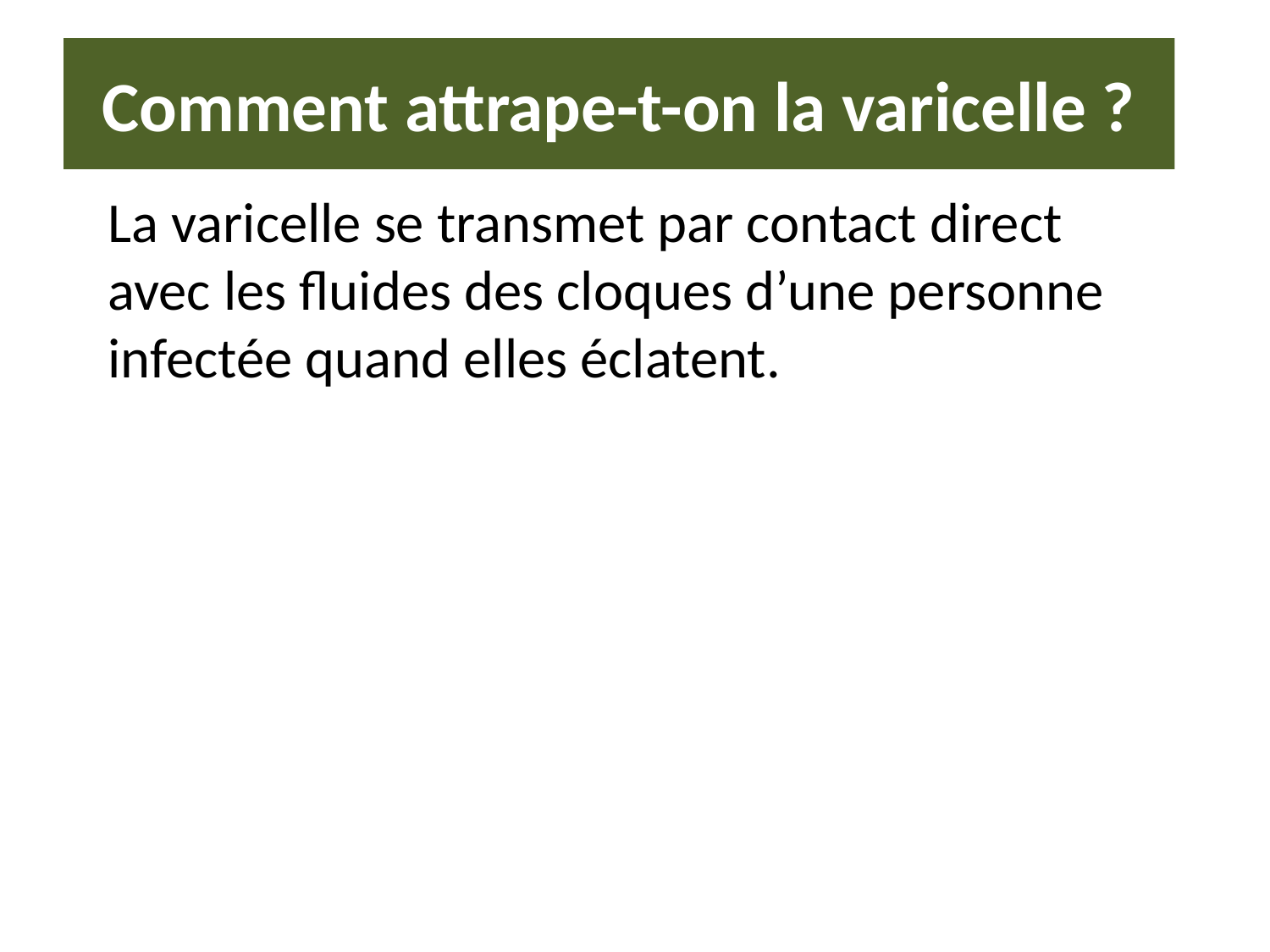

# Comment attrape-t-on la varicelle ?
La varicelle se transmet par contact direct avec les fluides des cloques d’une personne infectée quand elles éclatent.